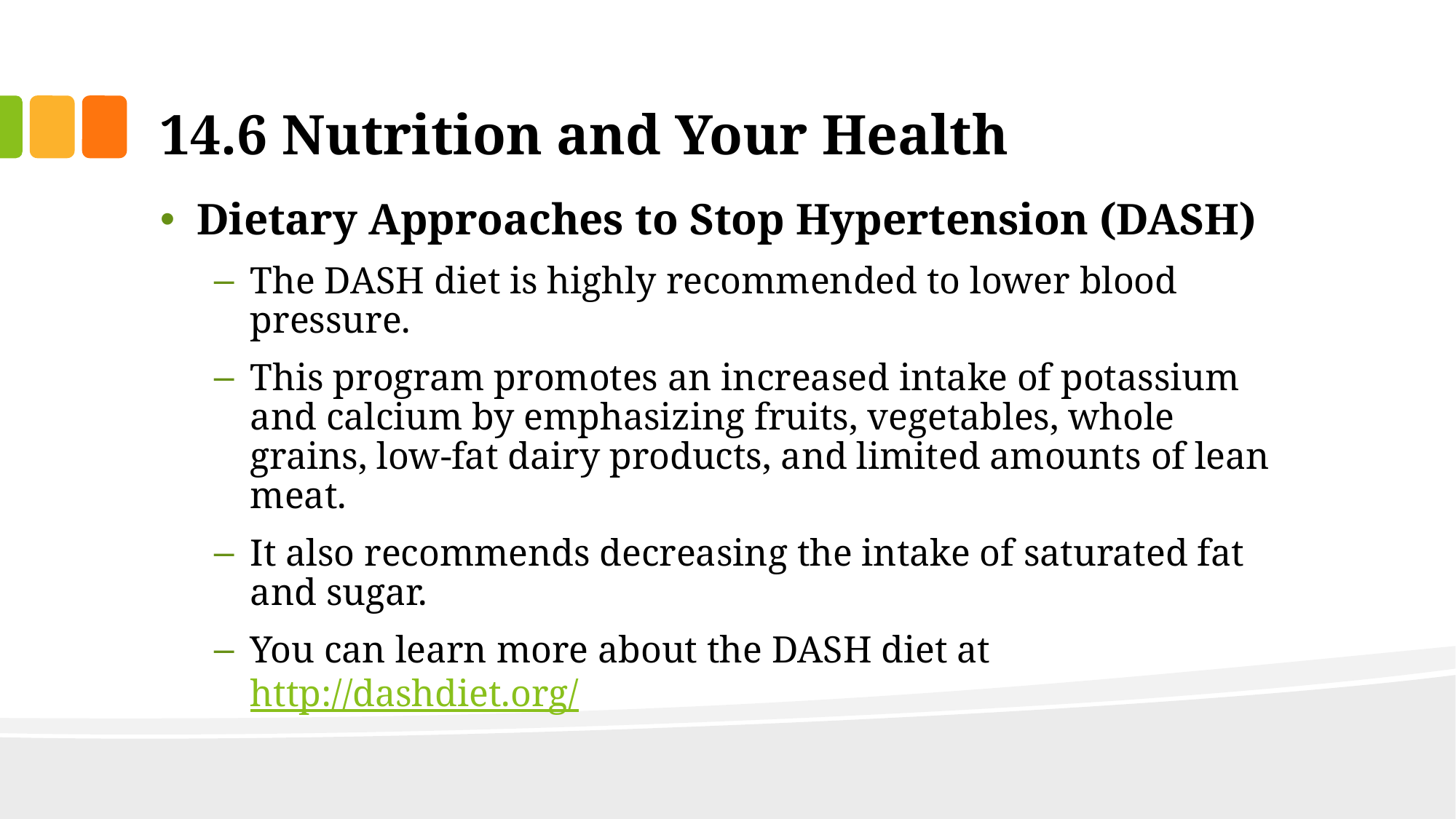

# 14.6 Nutrition and Your Health
Dietary Approaches to Stop Hypertension (DASH)
The DASH diet is highly recommended to lower blood pressure.
This program promotes an increased intake of potassium and calcium by emphasizing fruits, vegetables, whole grains, low-fat dairy products, and limited amounts of lean meat.
It also recommends decreasing the intake of saturated fat and sugar.
You can learn more about the DASH diet at http://dashdiet.org/